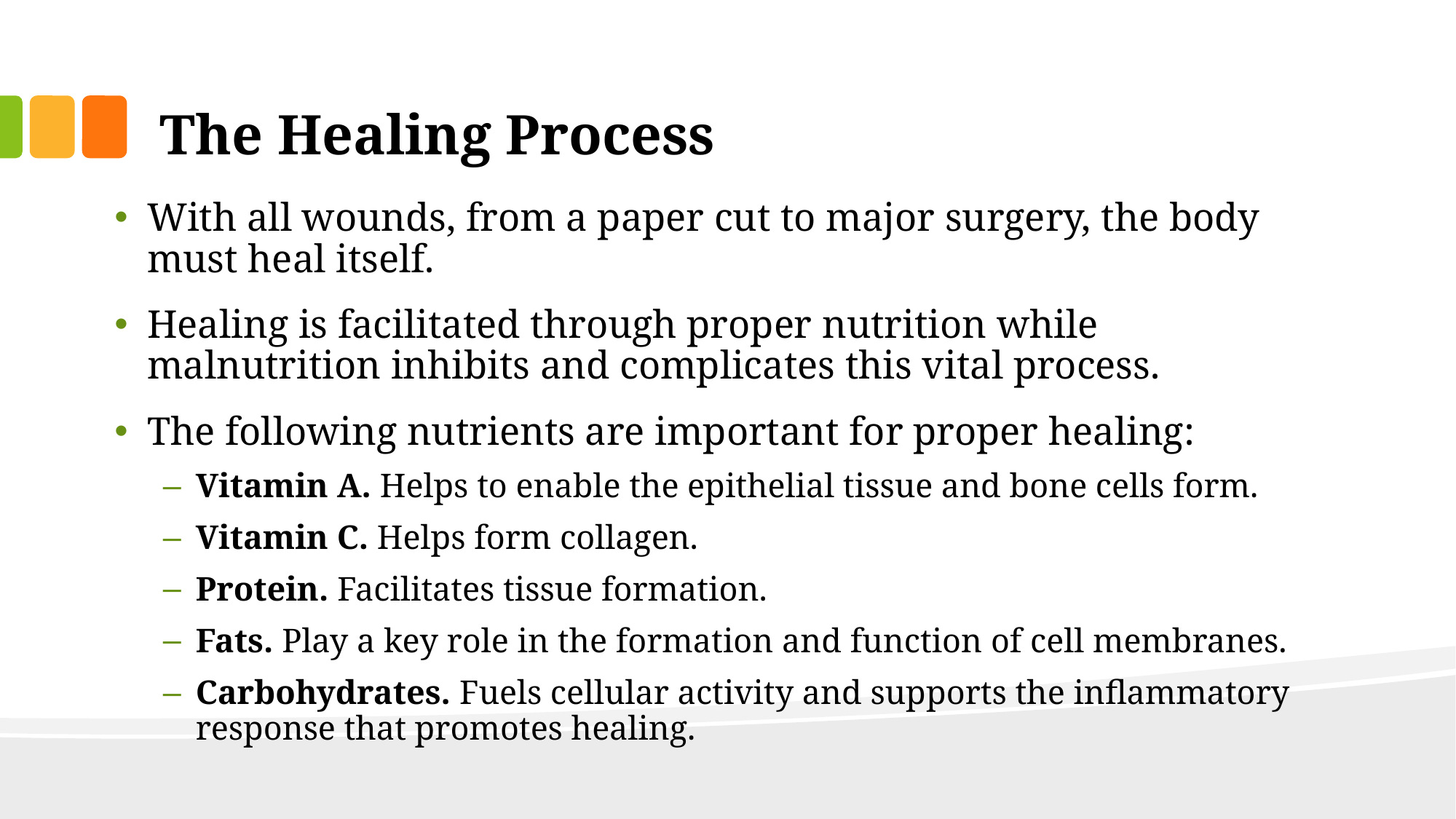

# The Healing Process
With all wounds, from a paper cut to major surgery, the body must heal itself.
Healing is facilitated through proper nutrition while malnutrition inhibits and complicates this vital process.
The following nutrients are important for proper healing:
Vitamin A. Helps to enable the epithelial tissue and bone cells form.
Vitamin C. Helps form collagen.
Protein. Facilitates tissue formation.
Fats. Play a key role in the formation and function of cell membranes.
Carbohydrates. Fuels cellular activity and supports the inflammatory response that promotes healing.